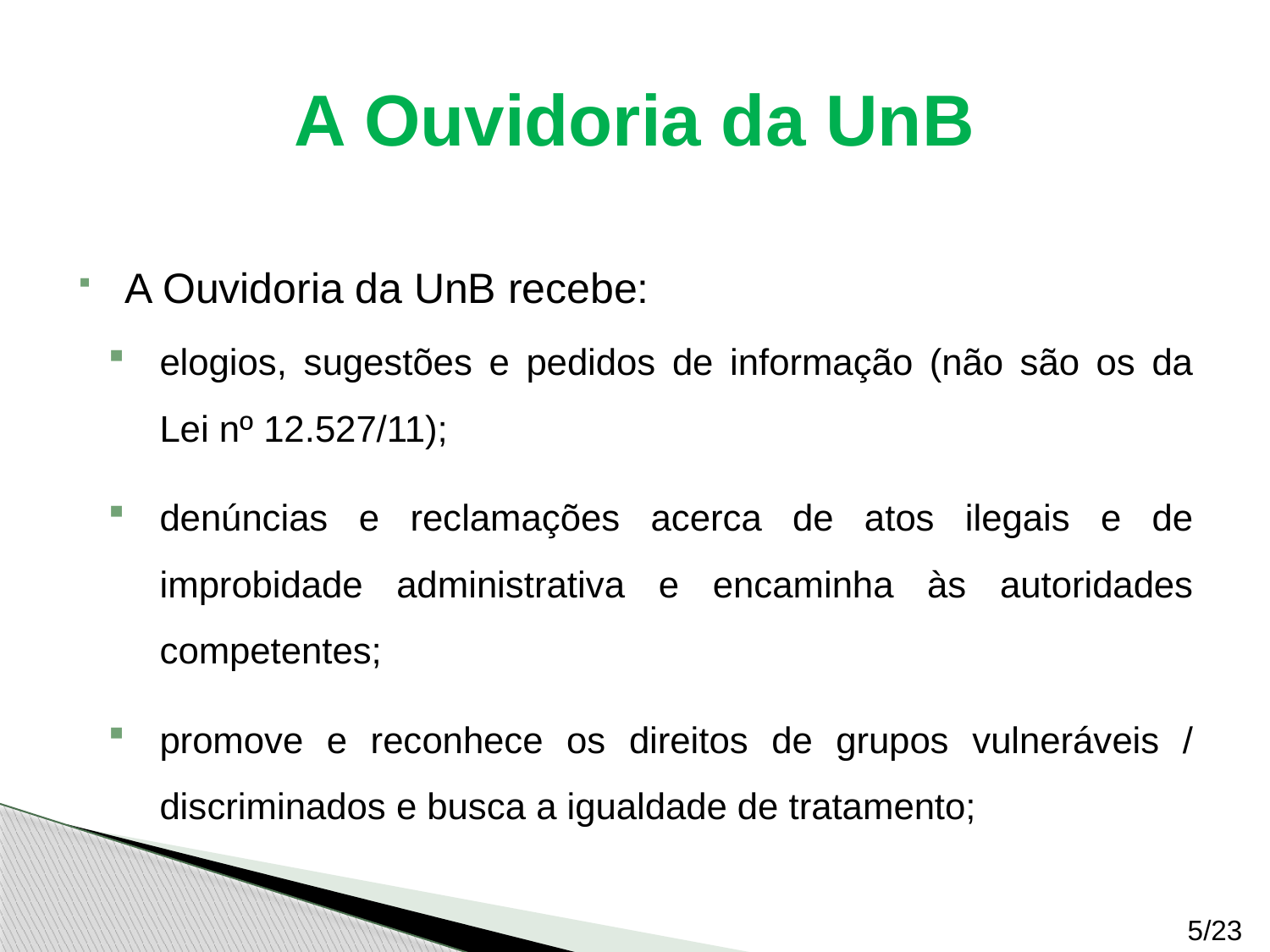

# A Ouvidoria da UnB

A Ouvidoria da UnB recebe:
elogios, sugestões e pedidos de informação (não são os da Lei nº 12.527/11);

denúncias e reclamações acerca de atos ilegais e de improbidade administrativa e encaminha às autoridades competentes;

promove e reconhece os direitos de grupos vulneráveis / discriminados e busca a igualdade de tratamento;

5/23